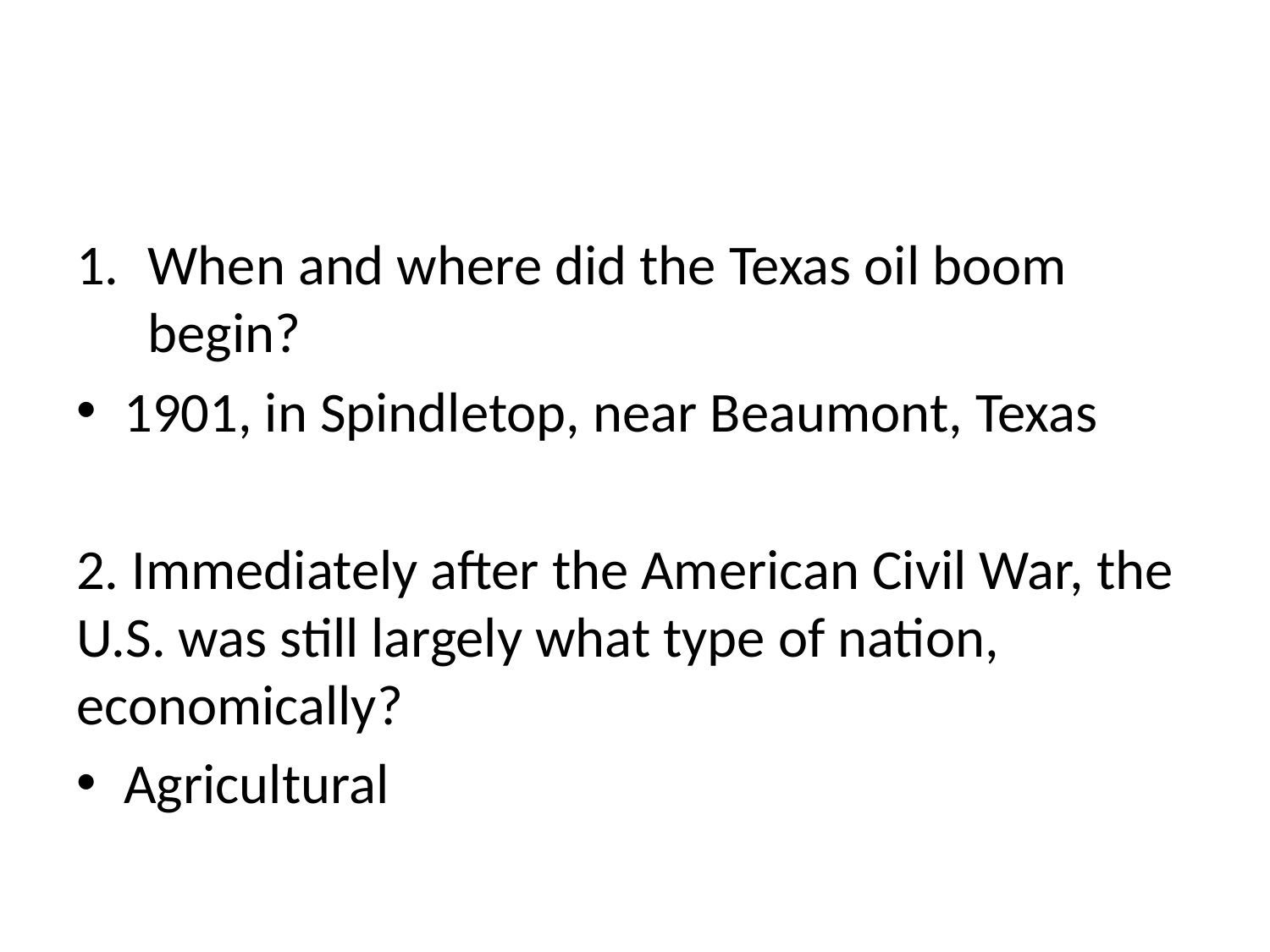

#
When and where did the Texas oil boom begin?
1901, in Spindletop, near Beaumont, Texas

2. Immediately after the American Civil War, the U.S. was still largely what type of nation, economically?
Agricultural